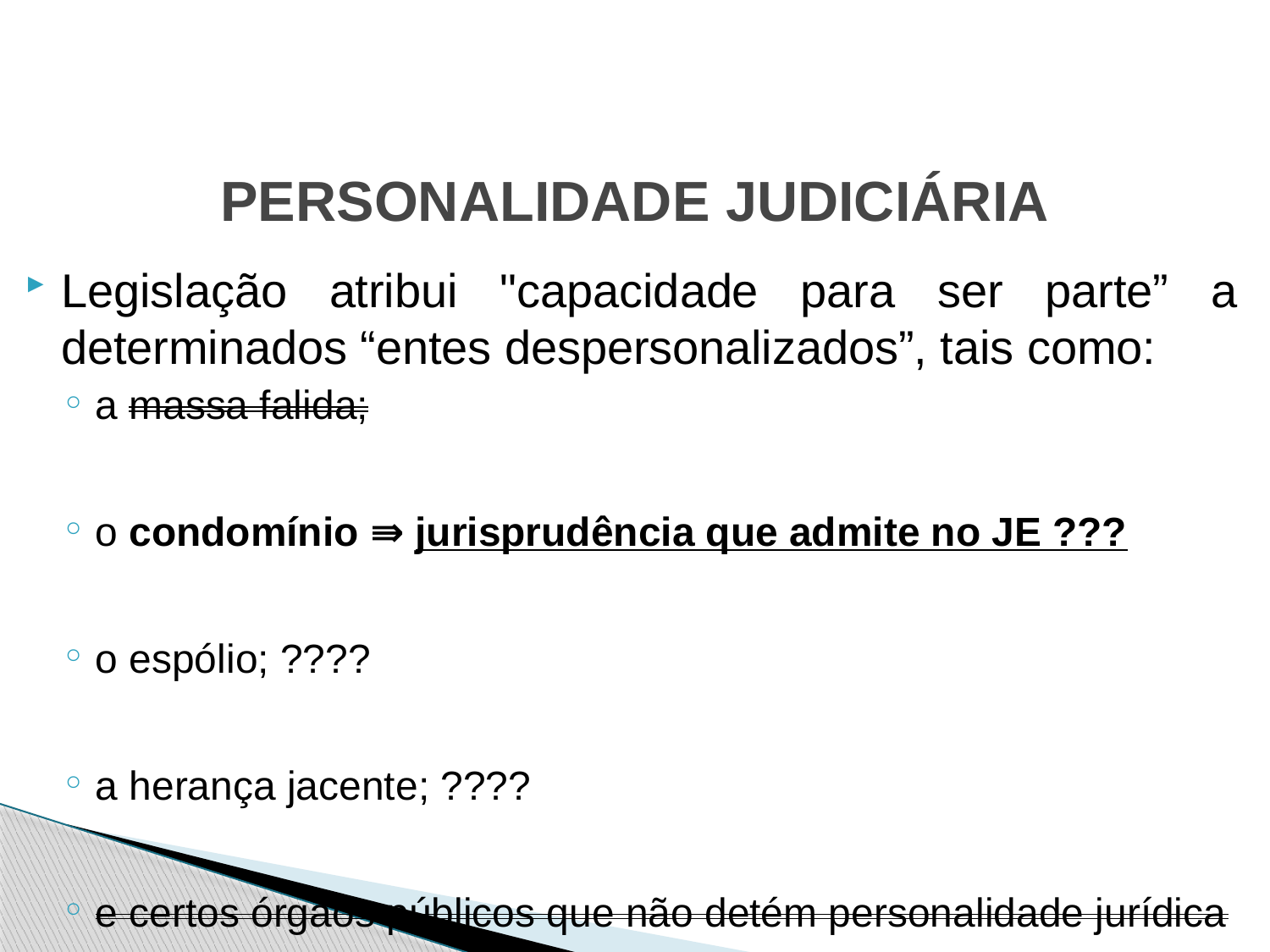

# PERSONALIDADE JUDICIÁRIA

Legislação atribui "capacidade para ser parte” a determinados “entes despersonalizados”, tais como:
a massa falida;

o condomínio ⇛ jurisprudência que admite no JE ???

o espólio; ????

a herança jacente; ????

e certos órgãos públicos que não detém personalidade jurídica